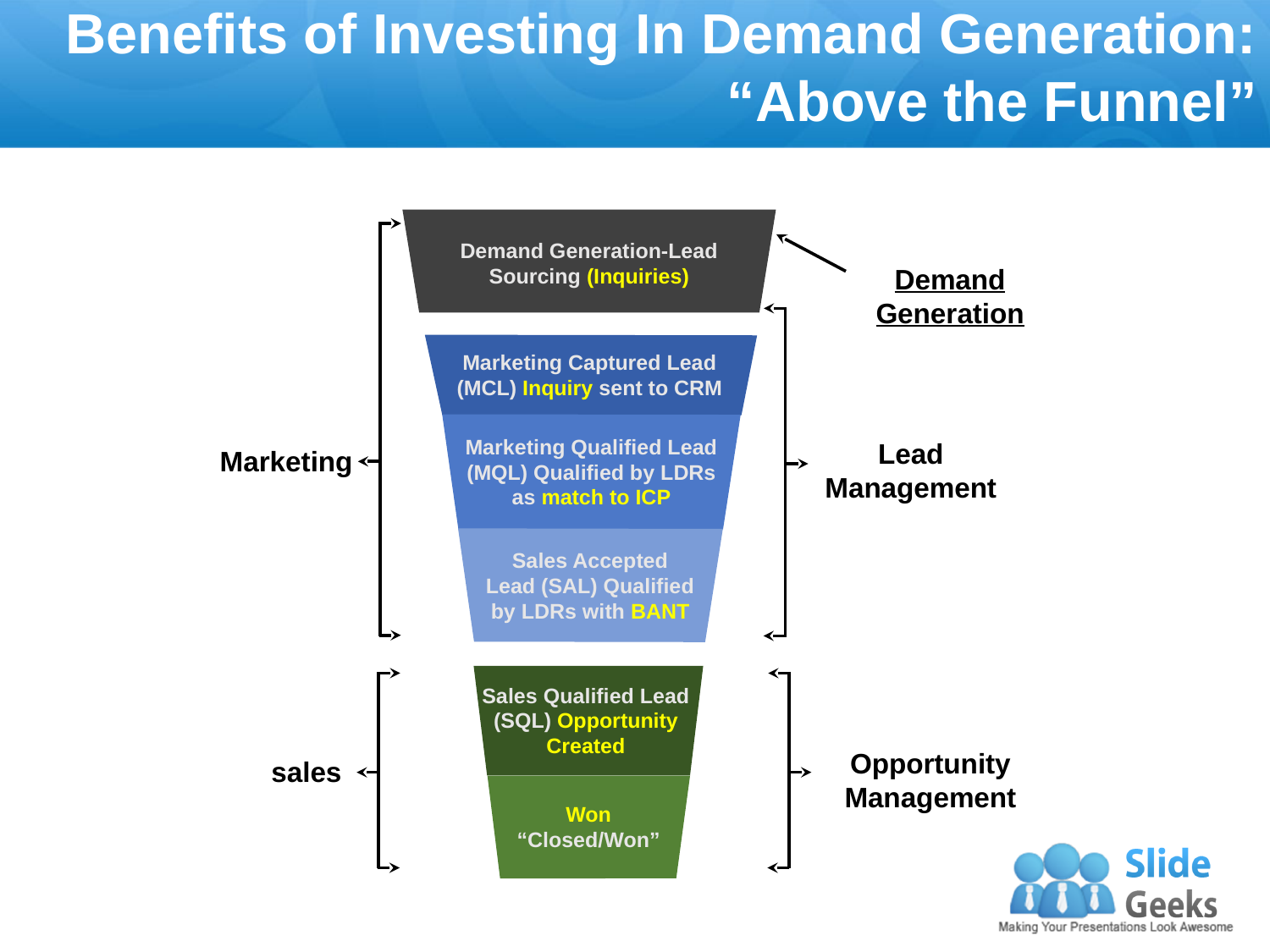

Benefits of Investing In Demand Generation: “Above the Funnel”

Demand Generation-Lead Sourcing (Inquiries)
Demand Generation
Marketing Captured Lead (MCL) Inquiry sent to CRM
Marketing Qualified Lead (MQL) Qualified by LDRs as match to ICP
Lead Management
Marketing
Sales Accepted Lead (SAL) Qualified by LDRs with BANT
Sales Qualified Lead (SQL) Opportunity Created
Opportunity Management
sales
Won “Closed/Won”